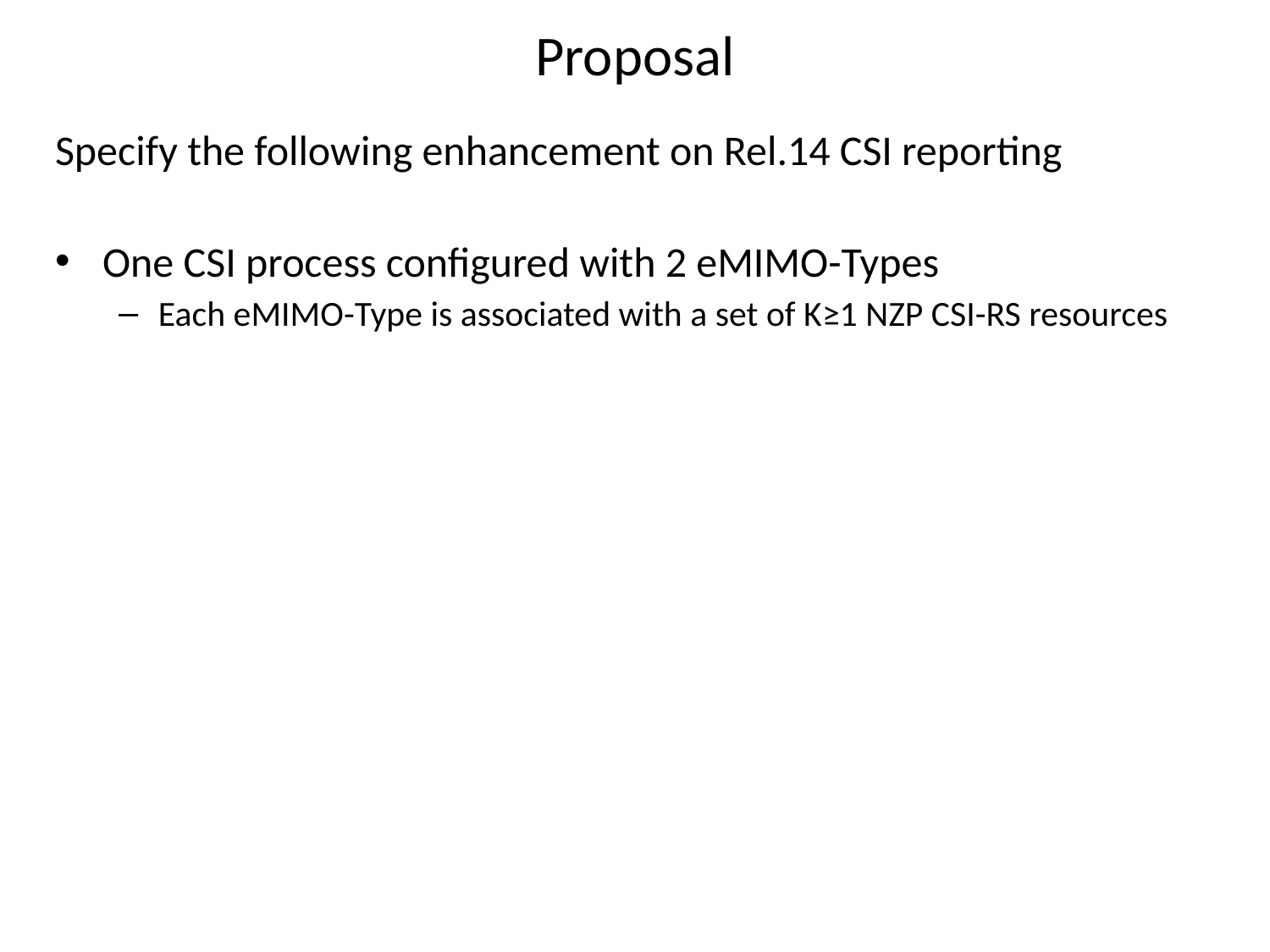

# Proposal
Specify the following enhancement on Rel.14 CSI reporting

One CSI process configured with 2 eMIMO-Types
Each eMIMO-Type is associated with a set of K≥1 NZP CSI-RS resources